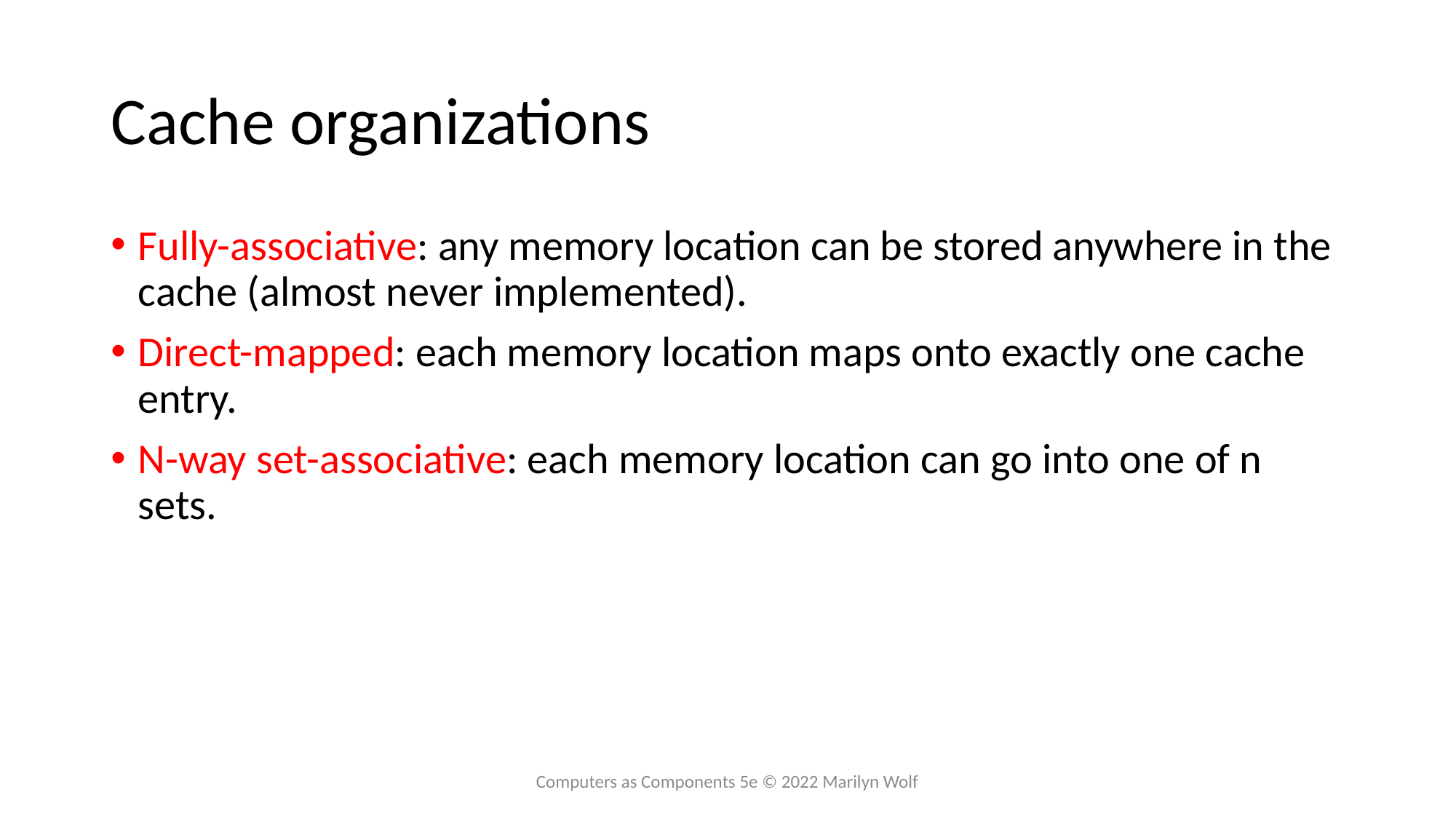

# Cache organizations
Fully-associative: any memory location can be stored anywhere in the cache (almost never implemented).
Direct-mapped: each memory location maps onto exactly one cache entry.
N-way set-associative: each memory location can go into one of n sets.
Computers as Components 5e © 2022 Marilyn Wolf